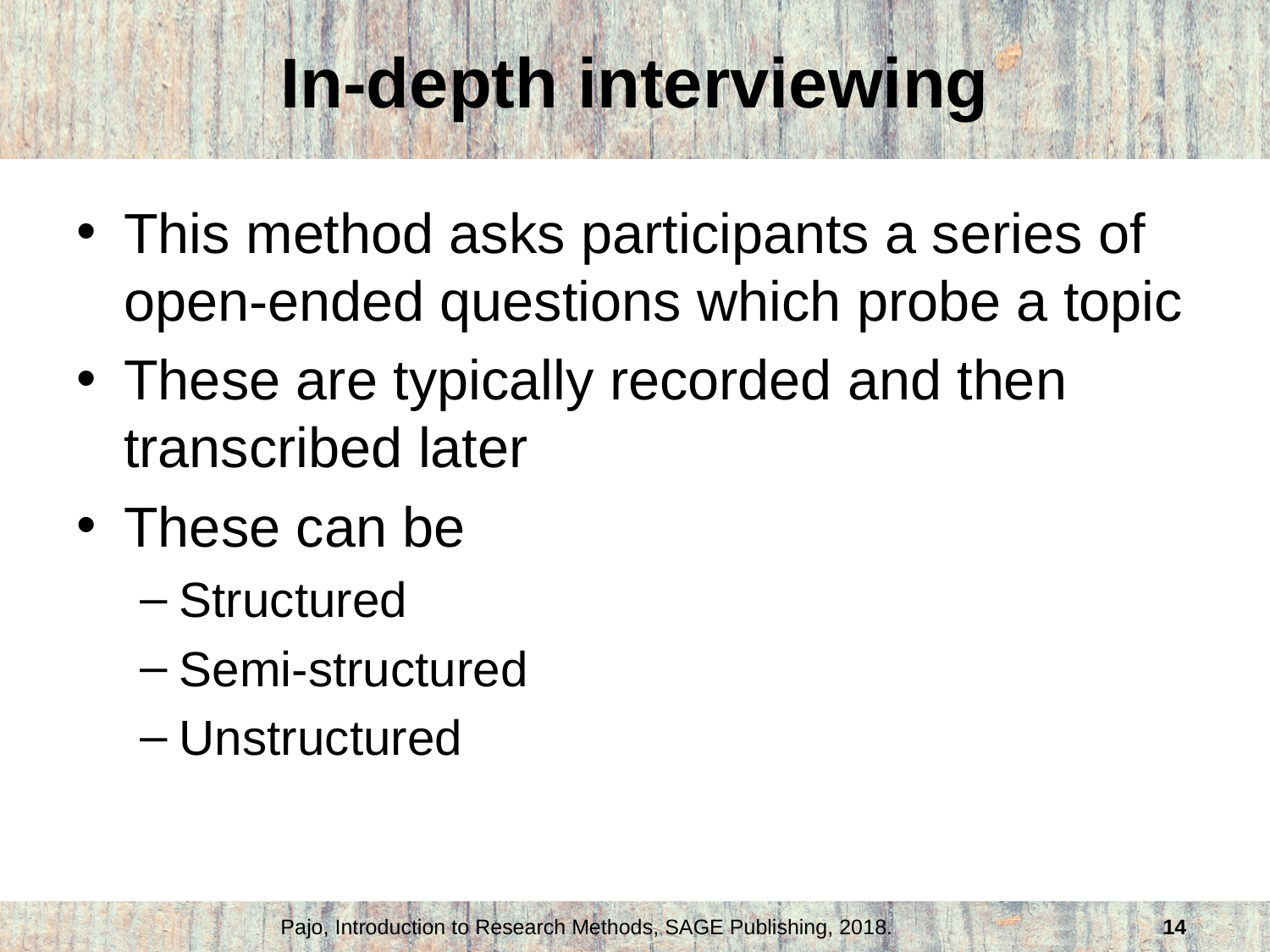

# In-depth interviewing
This method asks participants a series of open-ended questions which probe a topic
These are typically recorded and then transcribed later
These can be
Structured
Semi-structured
Unstructured
Pajo, Introduction to Research Methods, SAGE Publishing, 2018.
14